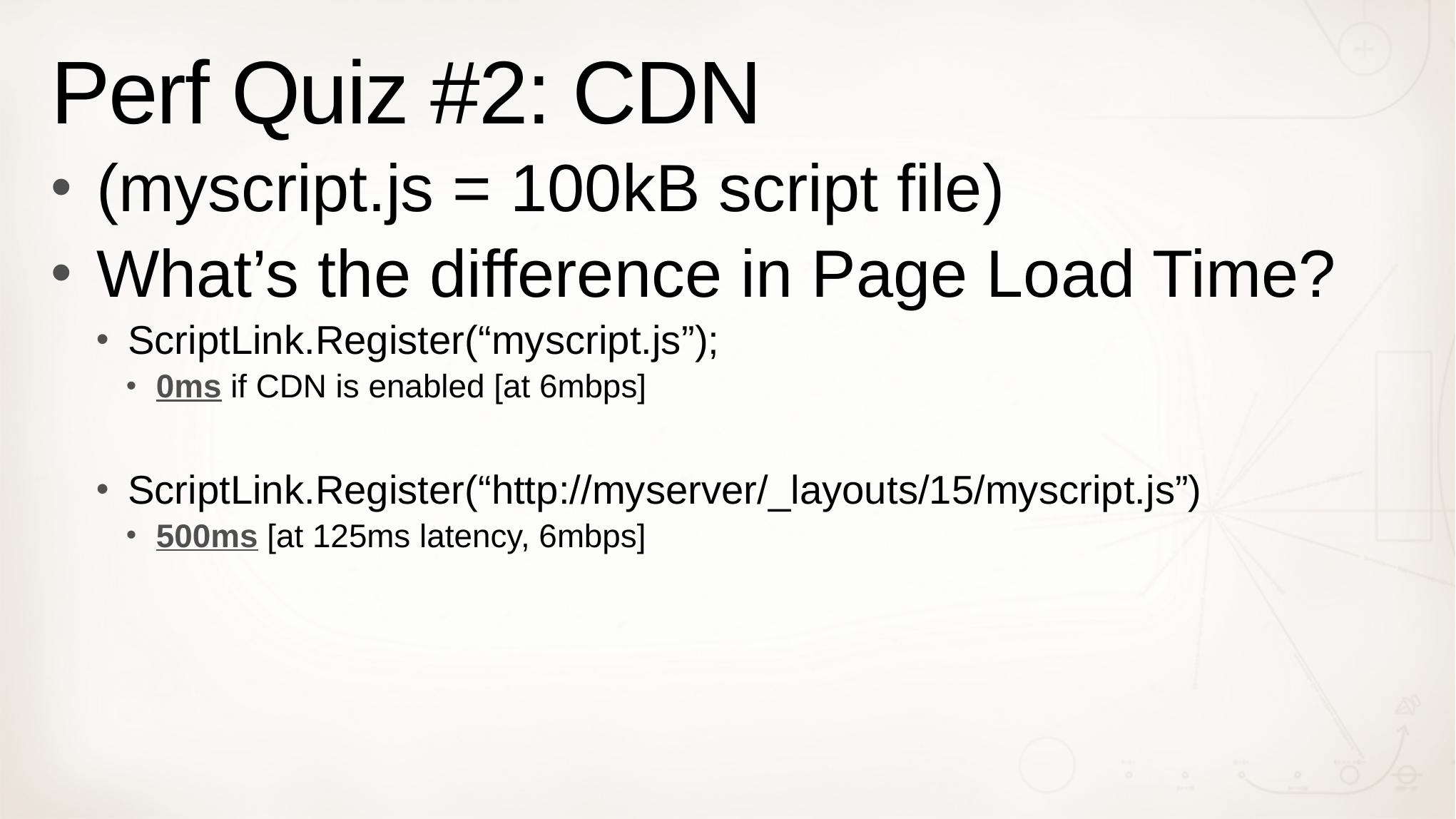

# Perf Quiz #2: CDN
(myscript.js = 100kB script file)
What’s the difference in Page Load Time?
ScriptLink.Register(“myscript.js”);
0ms if CDN is enabled [at 6mbps]

ScriptLink.Register(“http://myserver/_layouts/15/myscript.js”)
500ms [at 125ms latency, 6mbps]